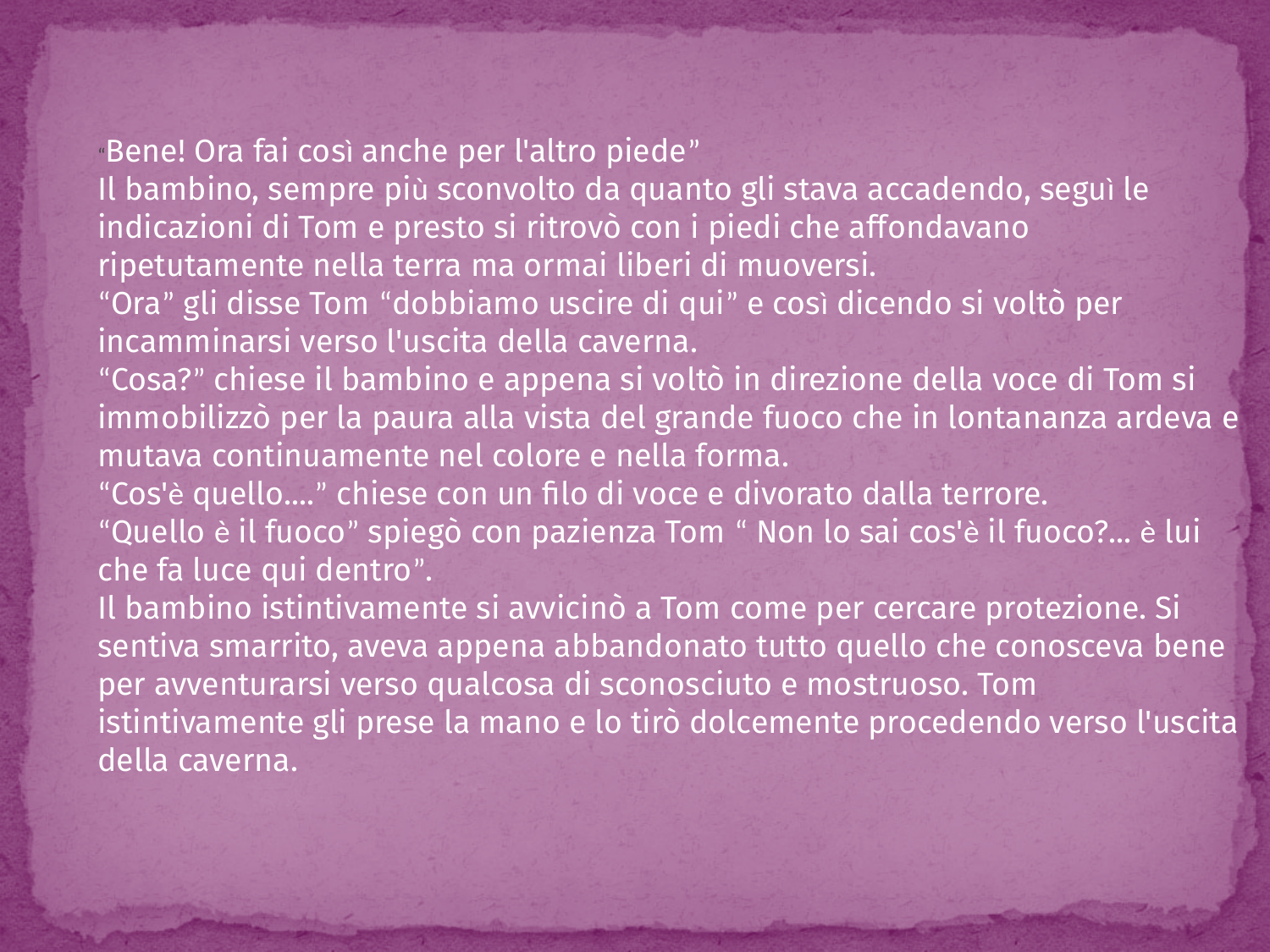

“Bene! Ora fai così anche per l'altro piede”
Il bambino, sempre più sconvolto da quanto gli stava accadendo, seguì le indicazioni di Tom e presto si ritrovò con i piedi che affondavano ripetutamente nella terra ma ormai liberi di muoversi.
“Ora” gli disse Tom “dobbiamo uscire di qui” e così dicendo si voltò per incamminarsi verso l'uscita della caverna.
“Cosa?” chiese il bambino e appena si voltò in direzione della voce di Tom si immobilizzò per la paura alla vista del grande fuoco che in lontananza ardeva e mutava continuamente nel colore e nella forma.
“Cos'è quello....” chiese con un filo di voce e divorato dalla terrore.
“Quello è il fuoco” spiegò con pazienza Tom “ Non lo sai cos'è il fuoco?... è lui che fa luce qui dentro”.
Il bambino istintivamente si avvicinò a Tom come per cercare protezione. Si sentiva smarrito, aveva appena abbandonato tutto quello che conosceva bene per avventurarsi verso qualcosa di sconosciuto e mostruoso. Tom istintivamente gli prese la mano e lo tirò dolcemente procedendo verso l'uscita della caverna.